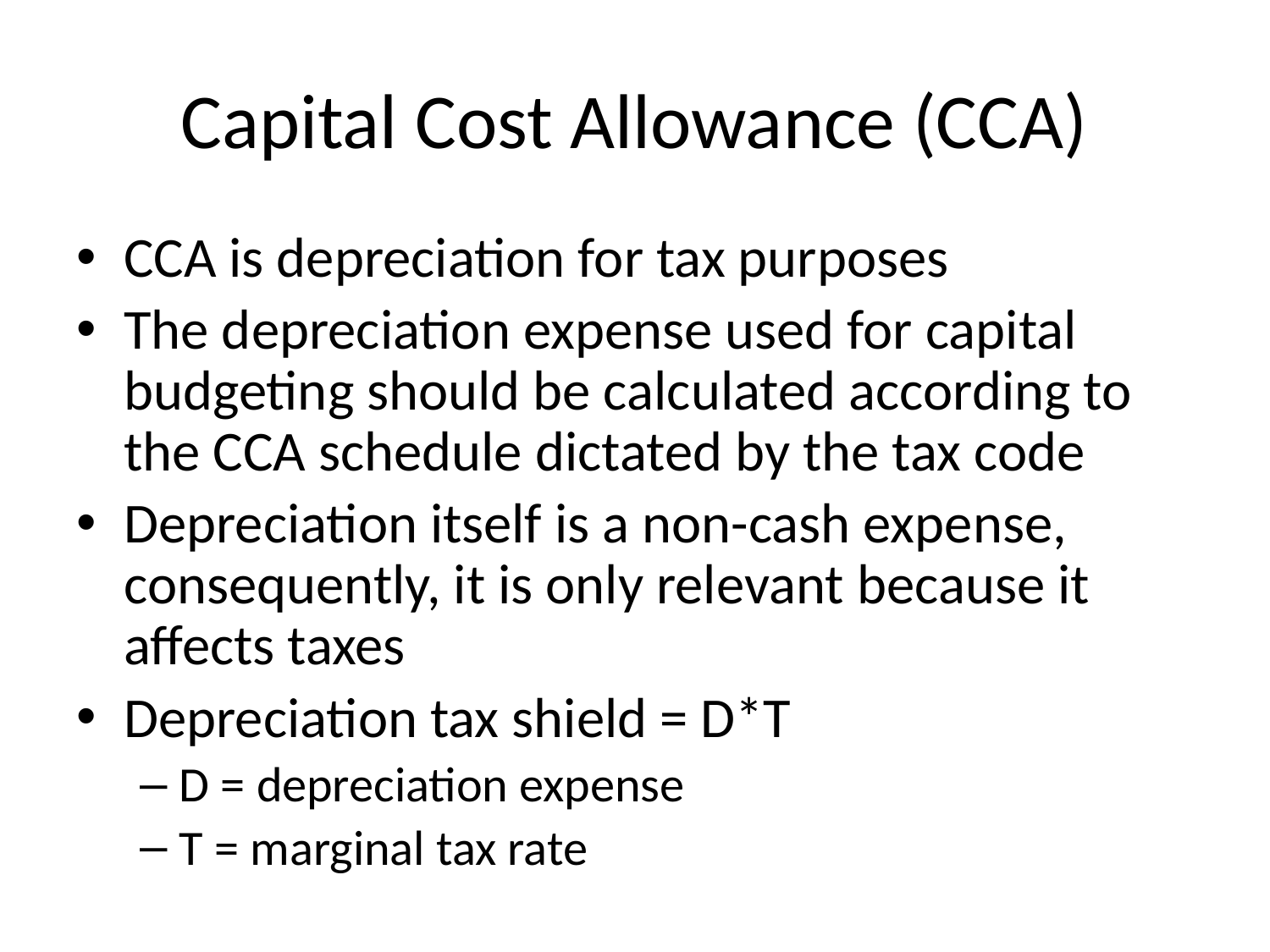

# Capital Cost Allowance (CCA)
CCA is depreciation for tax purposes
The depreciation expense used for capital budgeting should be calculated according to the CCA schedule dictated by the tax code
Depreciation itself is a non-cash expense, consequently, it is only relevant because it affects taxes
Depreciation tax shield = D*T
D = depreciation expense
T = marginal tax rate